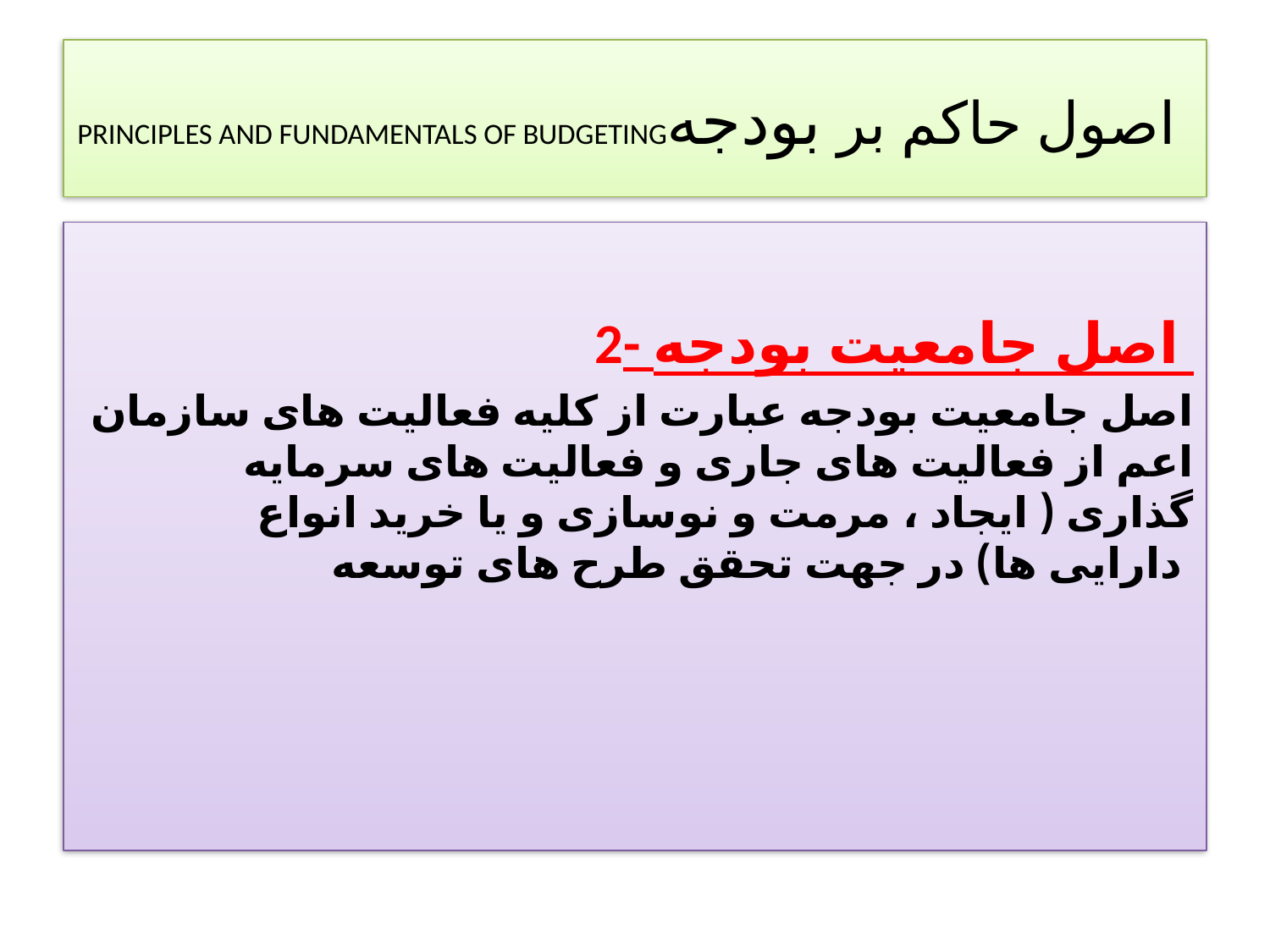

# PRINCIPLES AND FUNDAMENTALS OF BUDGETINGاصول حاکم بر بودجه

2- اصل جامعیت بودجه
 اصل جامعیت بودجه عبارت از کلیه فعالیت های سازمان اعم از فعالیت های جاری و فعالیت های سرمایه گذاری ( ایجاد ، مرمت و نوسازی و یا خرید انواع دارایی ها) در جهت تحقق طرح های توسعه